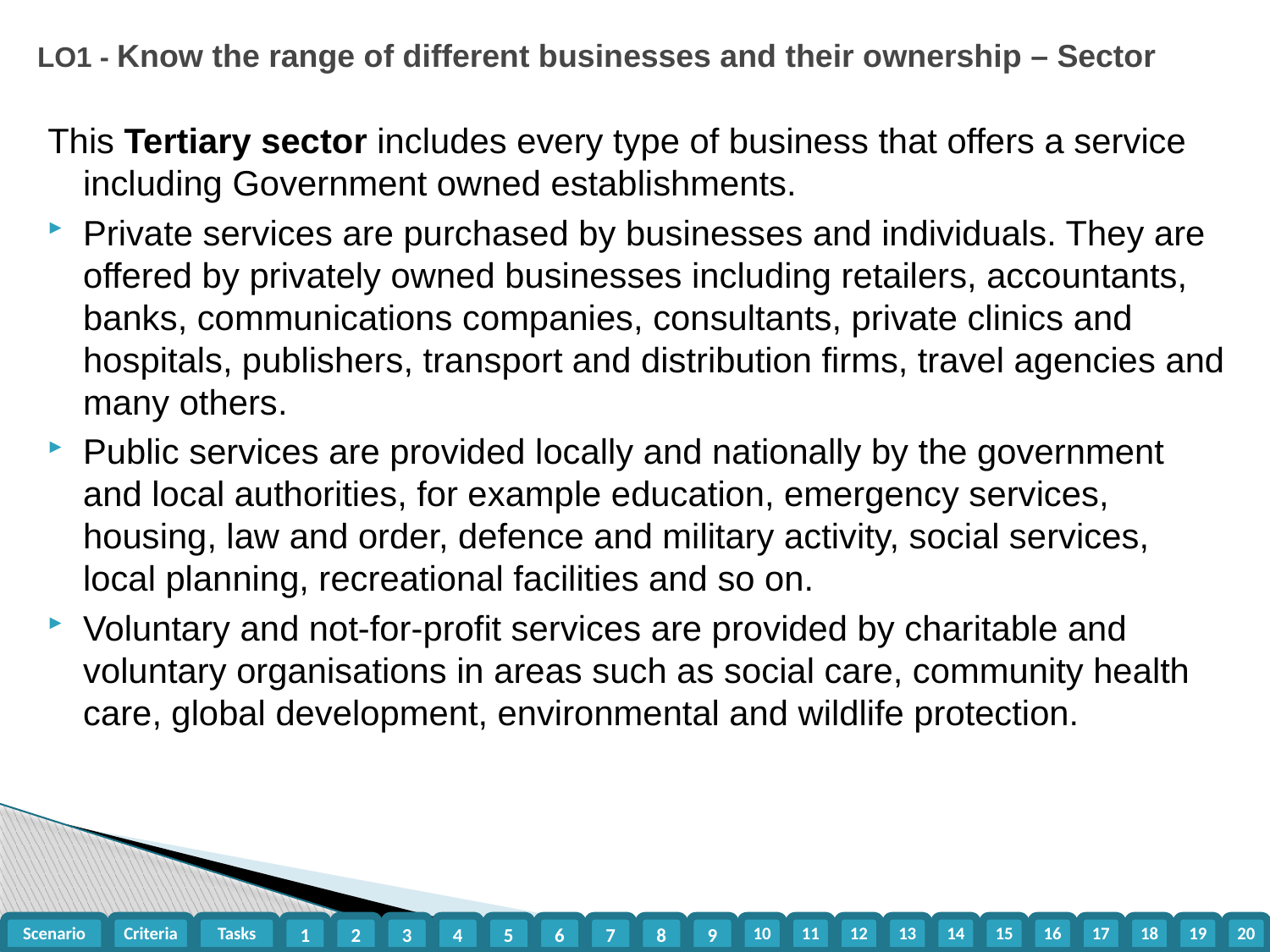

LO1 - Know the range of different businesses and their ownership – Sector
This Tertiary sector includes every type of business that offers a service including Government owned establishments.
Private services are purchased by businesses and individuals. They are offered by privately owned businesses including retailers, accountants, banks, communications companies, consultants, private clinics and hospitals, publishers, transport and distribution firms, travel agencies and many others.
Public services are provided locally and nationally by the government and local authorities, for example education, emergency services, housing, law and order, defence and military activity, social services, local planning, recreational facilities and so on.
Voluntary and not-for-profit services are provided by charitable and voluntary organisations in areas such as social care, community health care, global development, environmental and wildlife protection.